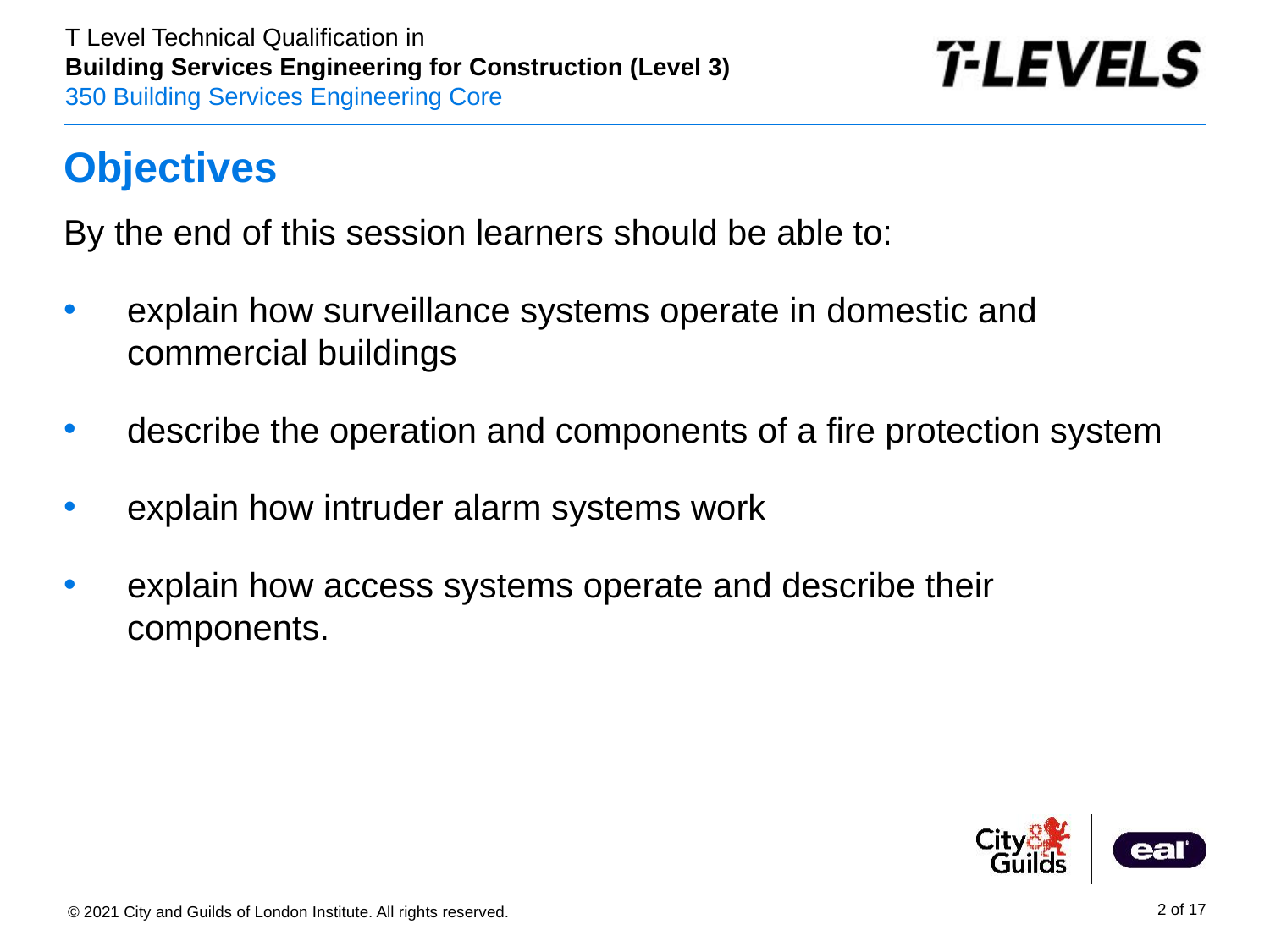

# Objectives
By the end of this session learners should be able to:
explain how surveillance systems operate in domestic and commercial buildings
describe the operation and components of a fire protection system
explain how intruder alarm systems work
explain how access systems operate and describe their components.